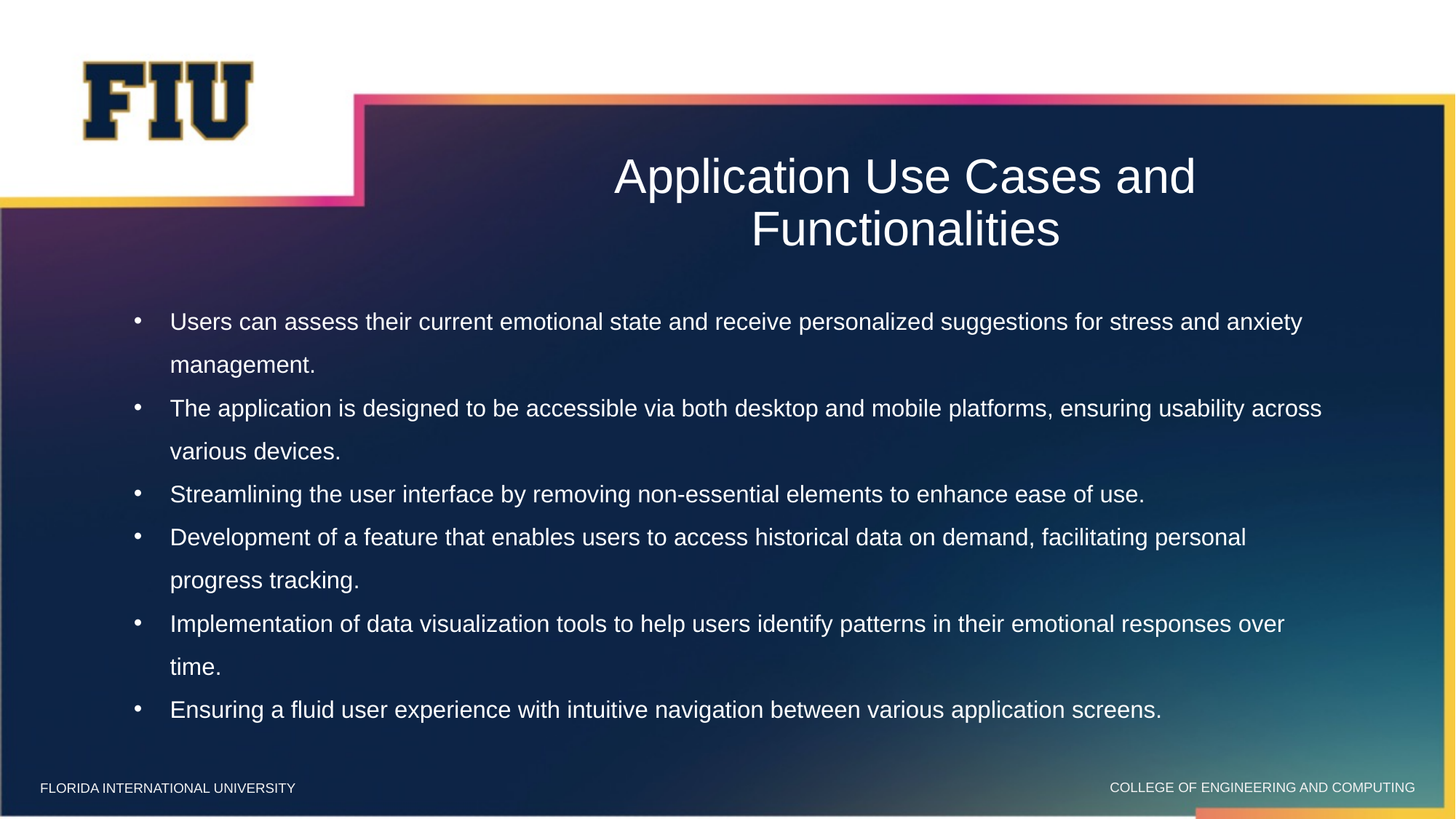

# Application Use Cases and Functionalities
Users can assess their current emotional state and receive personalized suggestions for stress and anxiety management.
The application is designed to be accessible via both desktop and mobile platforms, ensuring usability across various devices.
Streamlining the user interface by removing non-essential elements to enhance ease of use.
Development of a feature that enables users to access historical data on demand, facilitating personal progress tracking.
Implementation of data visualization tools to help users identify patterns in their emotional responses over time.
Ensuring a fluid user experience with intuitive navigation between various application screens.